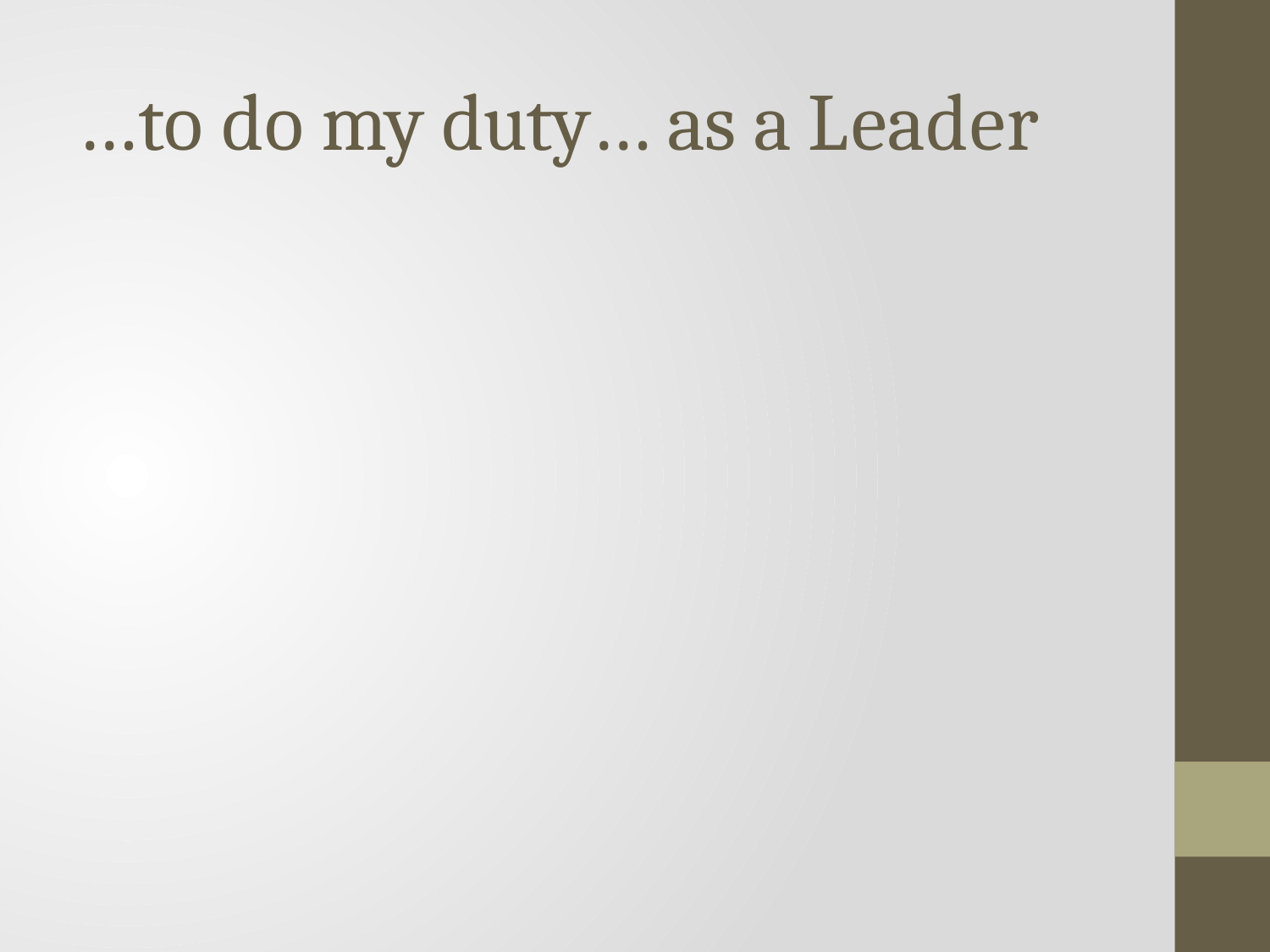

# …to do my duty… as a Leader